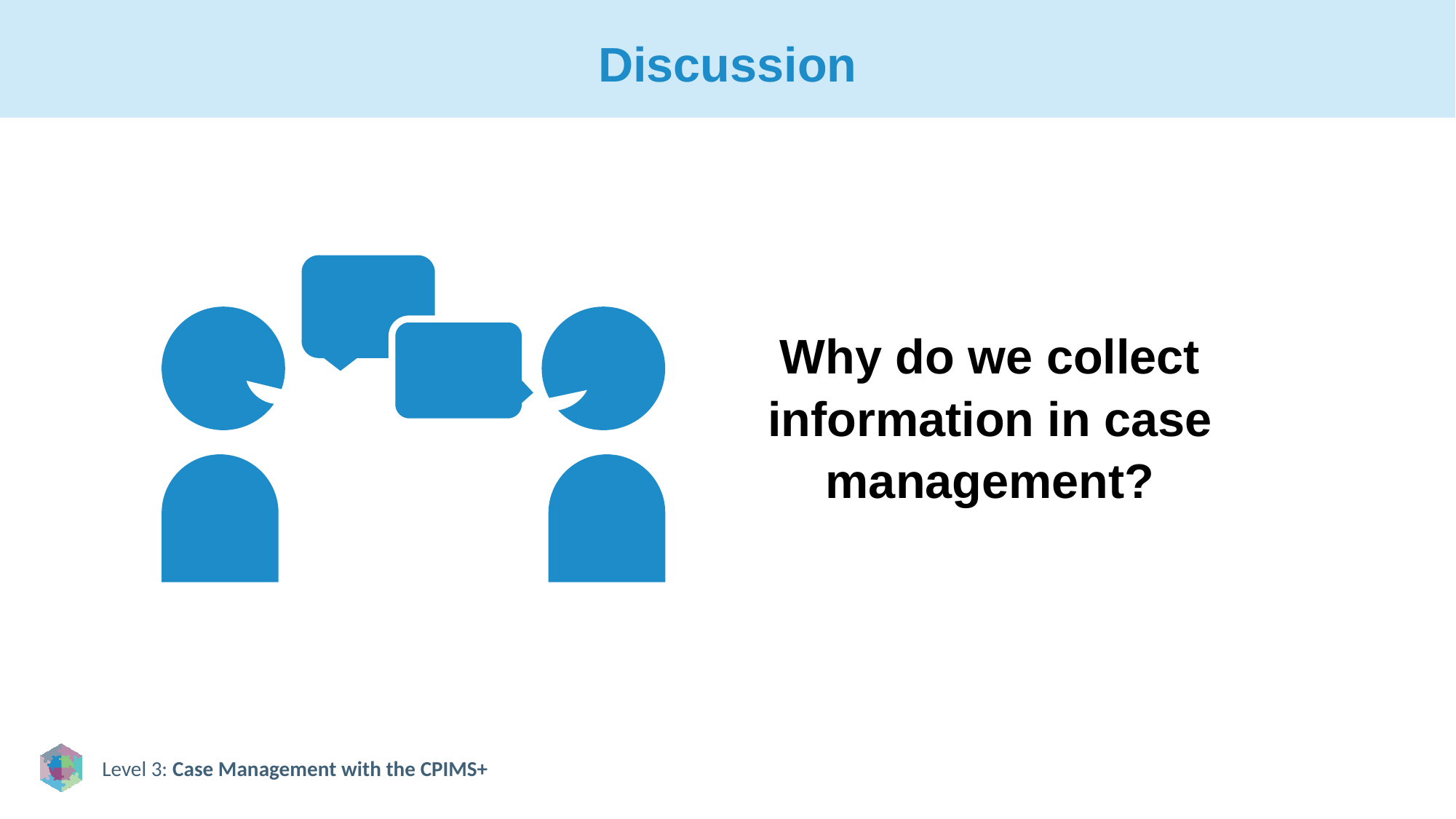

# Discussion

Why do we collect information in case management?